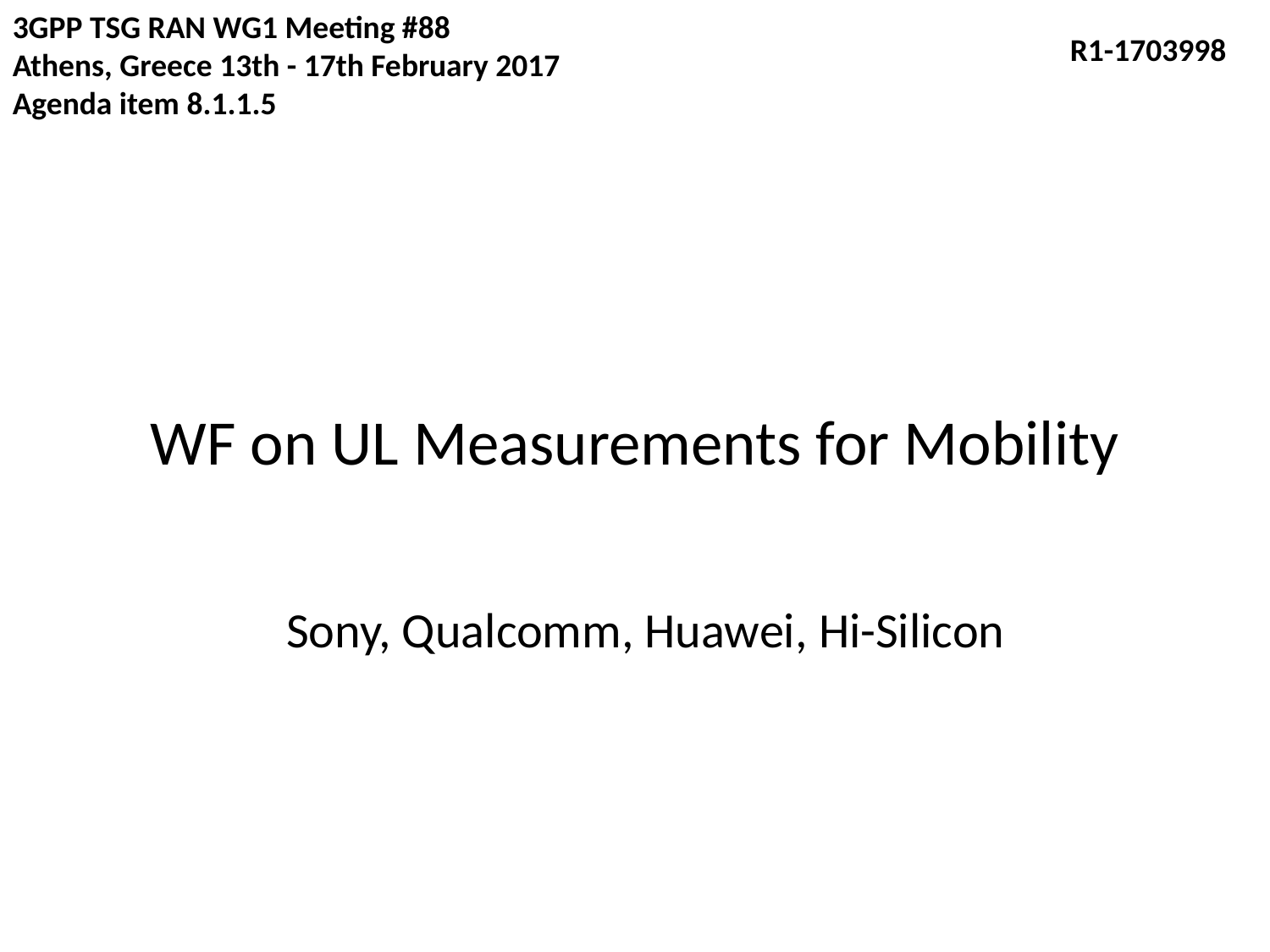

3GPP TSG RAN WG1 Meeting #88
Athens, Greece 13th - 17th February 2017
Agenda item 8.1.1.5
R1-1703998
# WF on UL Measurements for Mobility
Sony, Qualcomm, Huawei, Hi-Silicon